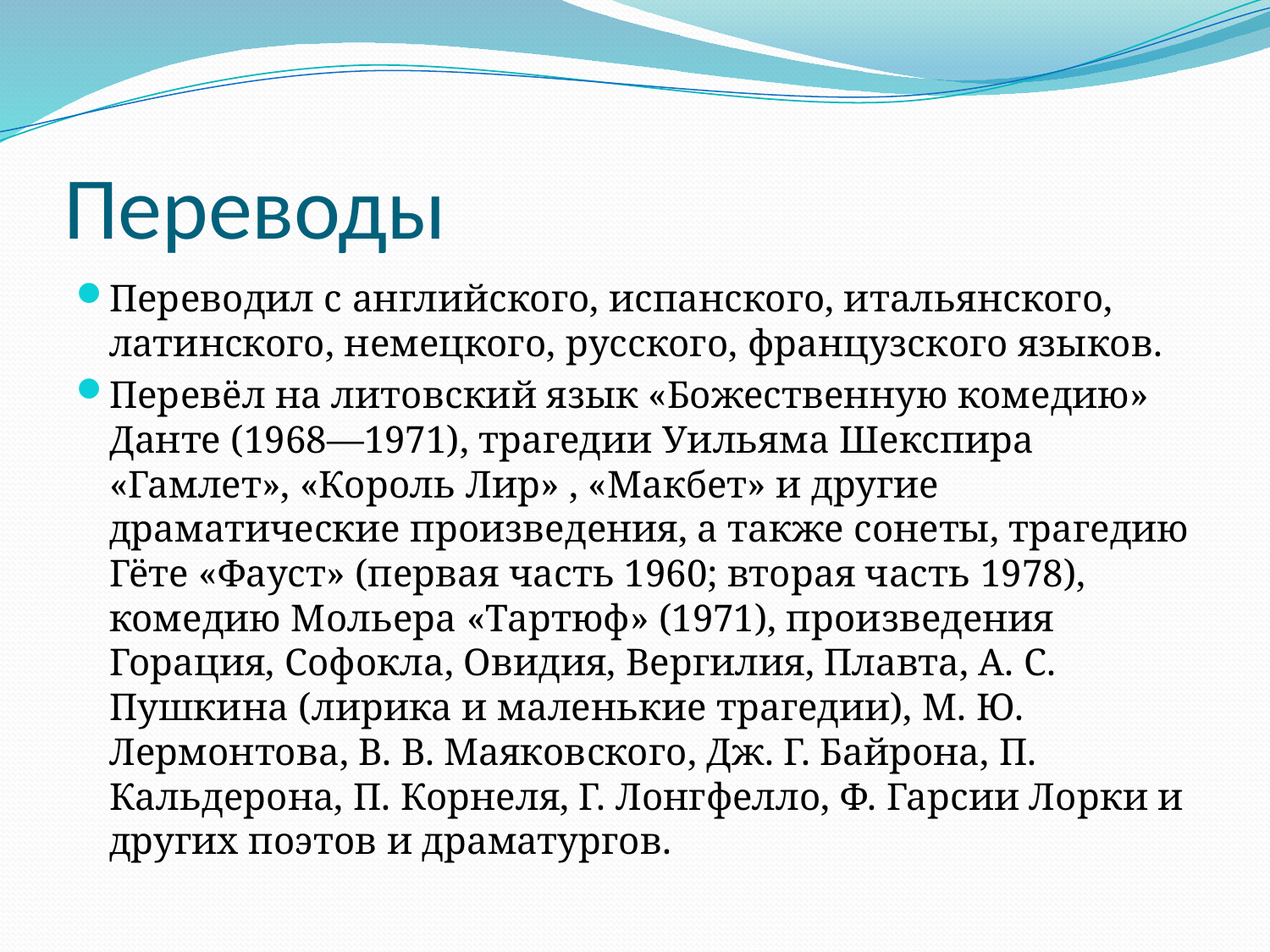

# Переводы
Переводил с английского, испанского, итальянского, латинского, немецкого, русского, французского языков.
Перевёл на литовский язык «Божественную комедию» Данте (1968—1971), трагедии Уильяма Шекспира «Гамлет», «Король Лир» , «Макбет» и другие драматические произведения, а также сонеты, трагедию Гёте «Фауст» (первая часть 1960; вторая часть 1978), комедию Мольера «Тартюф» (1971), произведения Горация, Софокла, Овидия, Вергилия, Плавта, А. С. Пушкина (лирика и маленькие трагедии), М. Ю. Лермонтова, В. В. Маяковского, Дж. Г. Байрона, П. Кальдерона, П. Корнеля, Г. Лонгфелло, Ф. Гарсии Лорки и других поэтов и драматургов.